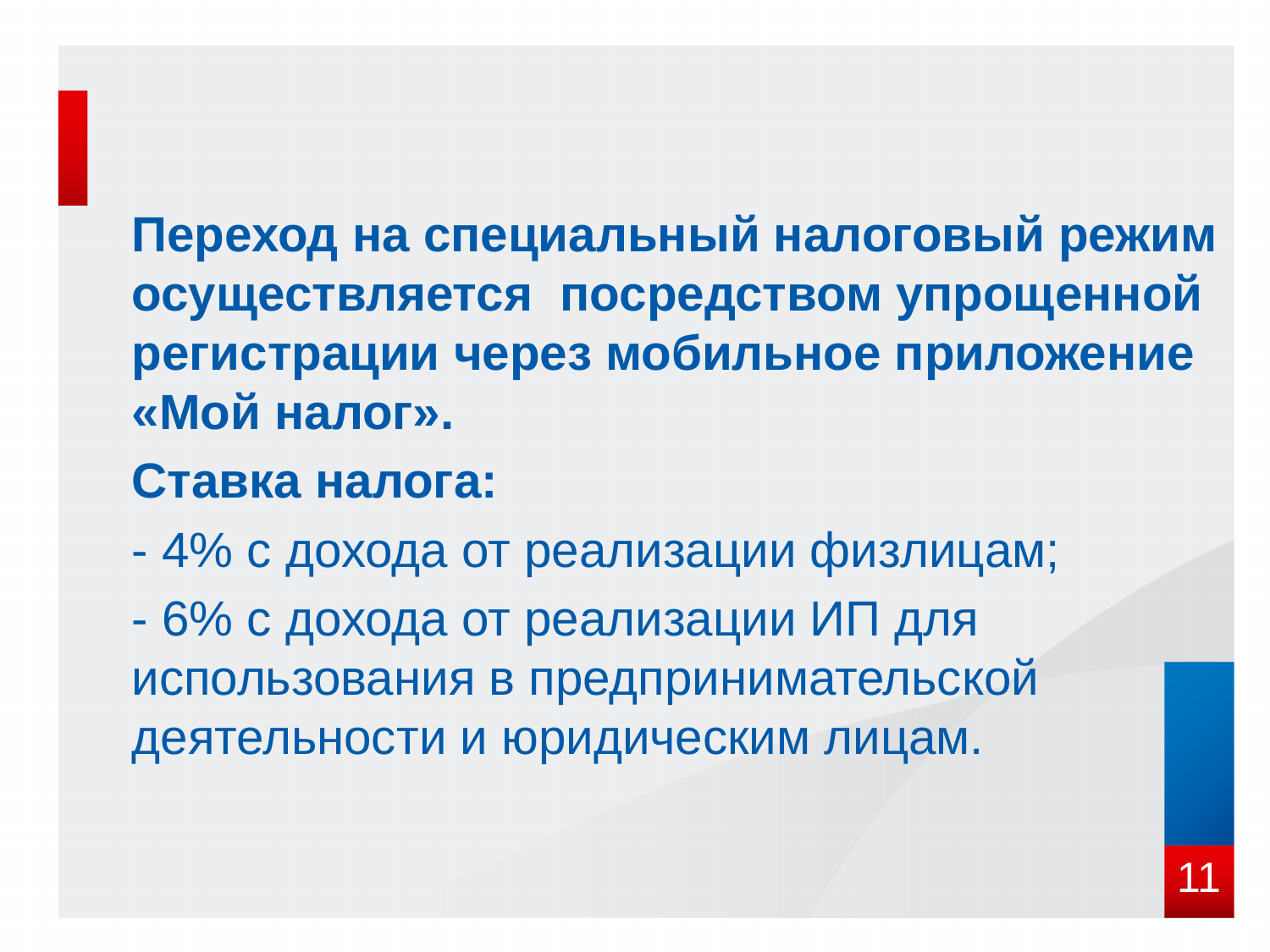

#
Переход на специальный налоговый режим осуществляется  посредством упрощенной регистрации через мобильное приложение «Мой налог».
Ставка налога:
- 4% с дохода от реализации физлицам;
- 6% с дохода от реализации ИП для использования в предпринимательской деятельности и юридическим лицам.

11